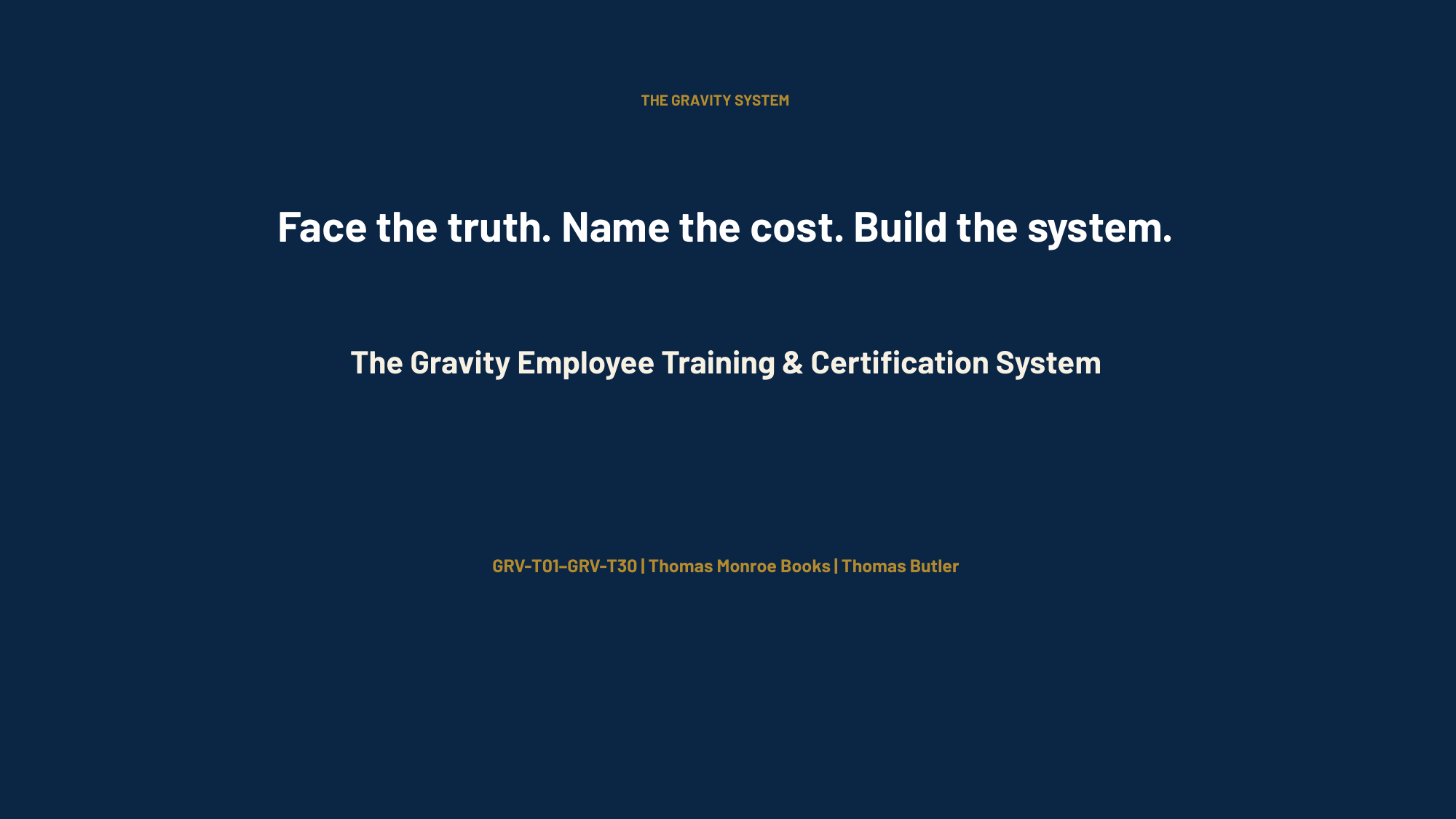

THE GRAVITY SYSTEM
Face the truth. Name the cost. Build the system.
The Gravity Employee Training & Certification System
GRV-T01–GRV-T30 | Thomas Monroe Books | Thomas Butler